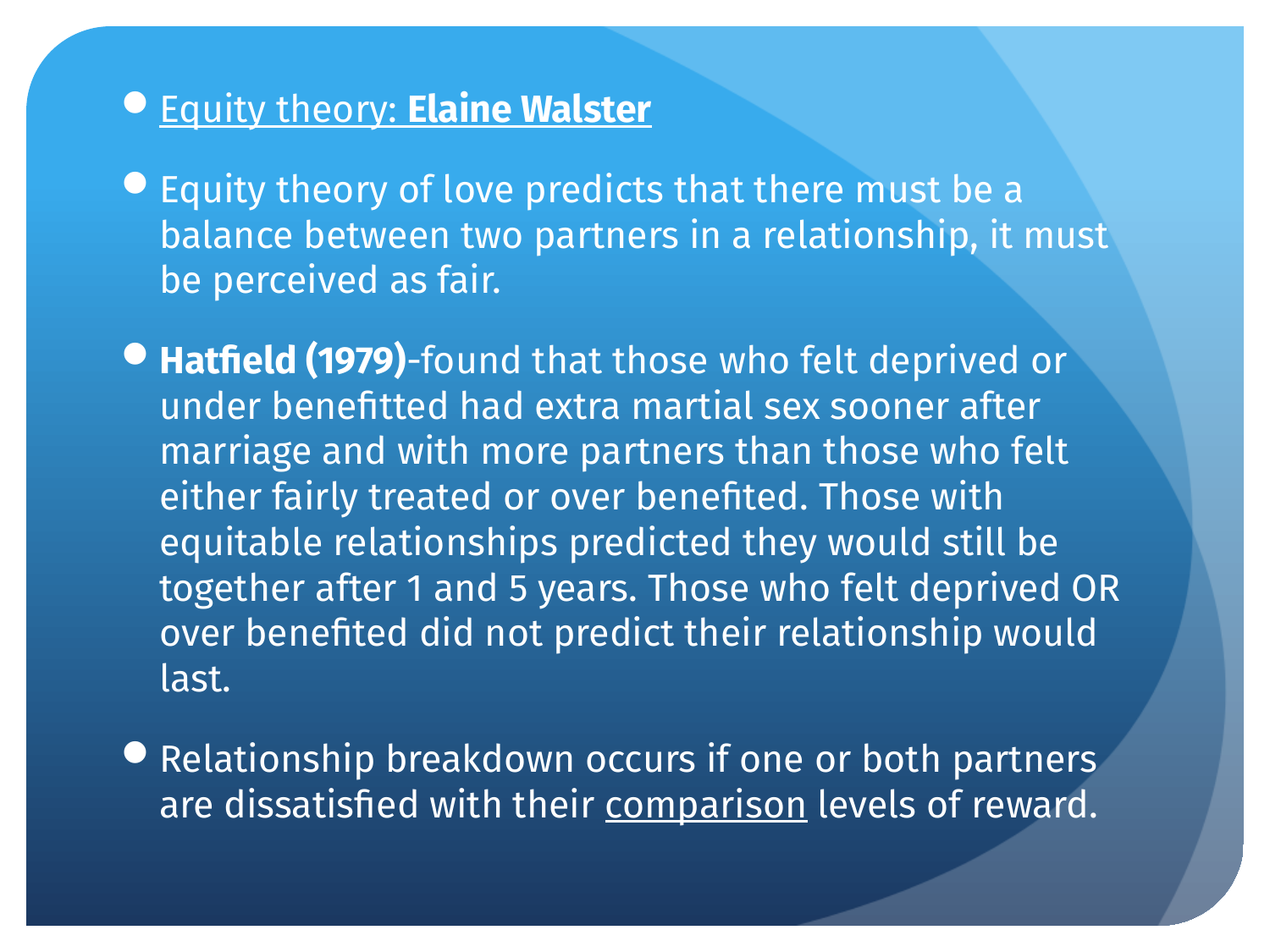

Equity theory: Elaine Walster
Equity theory of love predicts that there must be a balance between two partners in a relationship, it must be perceived as fair.
Hatfield (1979)-found that those who felt deprived or under benefitted had extra martial sex sooner after marriage and with more partners than those who felt either fairly treated or over benefited. Those with equitable relationships predicted they would still be together after 1 and 5 years. Those who felt deprived OR over benefited did not predict their relationship would last.
Relationship breakdown occurs if one or both partners are dissatisfied with their comparison levels of reward.